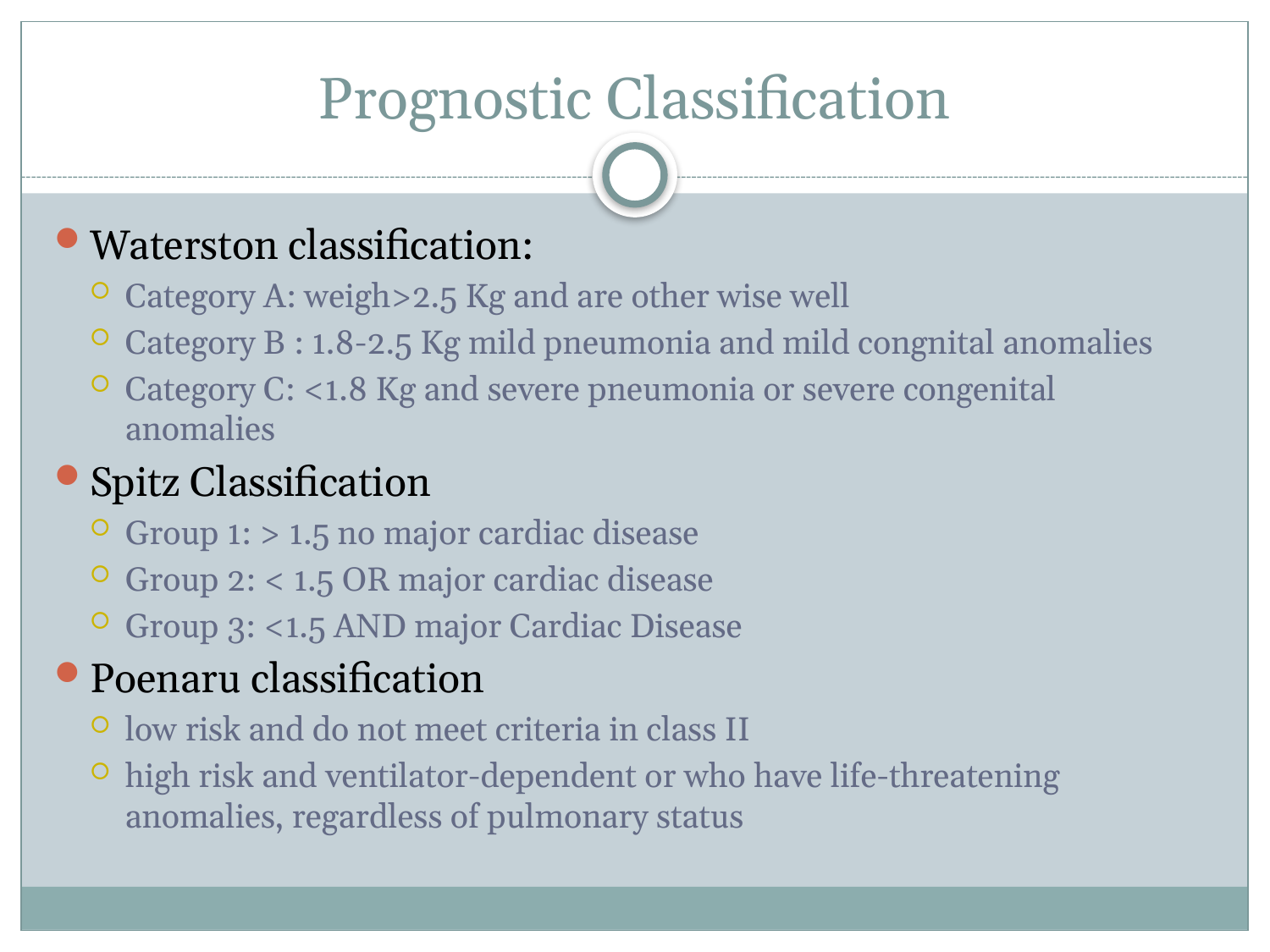

# Prognostic Classification
Waterston classification:
Category A: weigh>2.5 Kg and are other wise well
Category B : 1.8-2.5 Kg mild pneumonia and mild congnital anomalies
Category C: <1.8 Kg and severe pneumonia or severe congenital anomalies
Spitz Classification
Group 1: > 1.5 no major cardiac disease
Group 2: < 1.5 OR major cardiac disease
Group 3: <1.5 AND major Cardiac Disease
Poenaru classification
low risk and do not meet criteria in class II
high risk and ventilator-dependent or who have life-threatening anomalies, regardless of pulmonary status